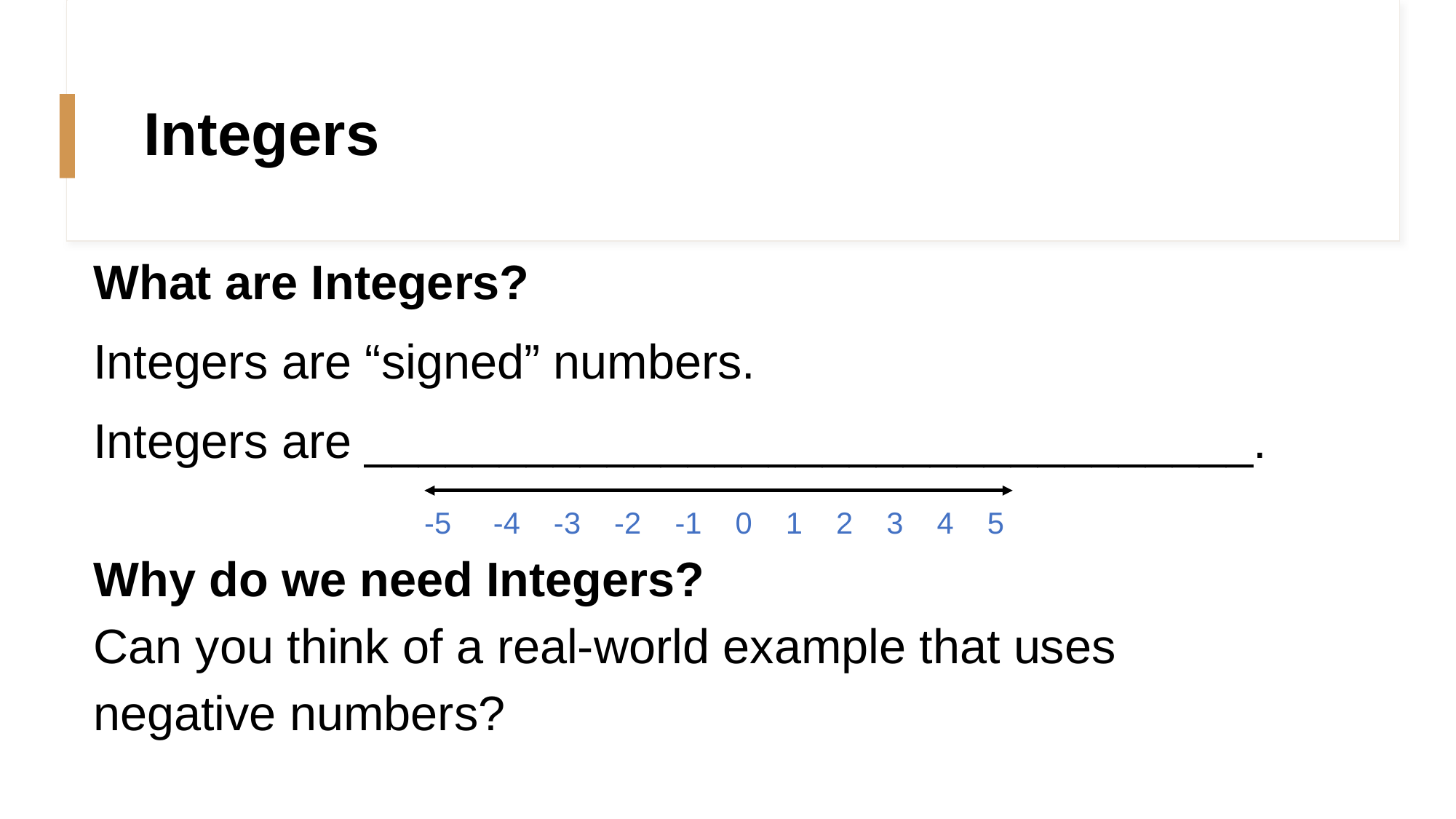

# Integers
What are Integers?
Integers are “signed” numbers.
Integers are _________________________________.

Why do we need Integers?
Can you think of a real-world example that uses negative numbers?

-5     -4    -3    -2    -1    0    1    2    3    4    5